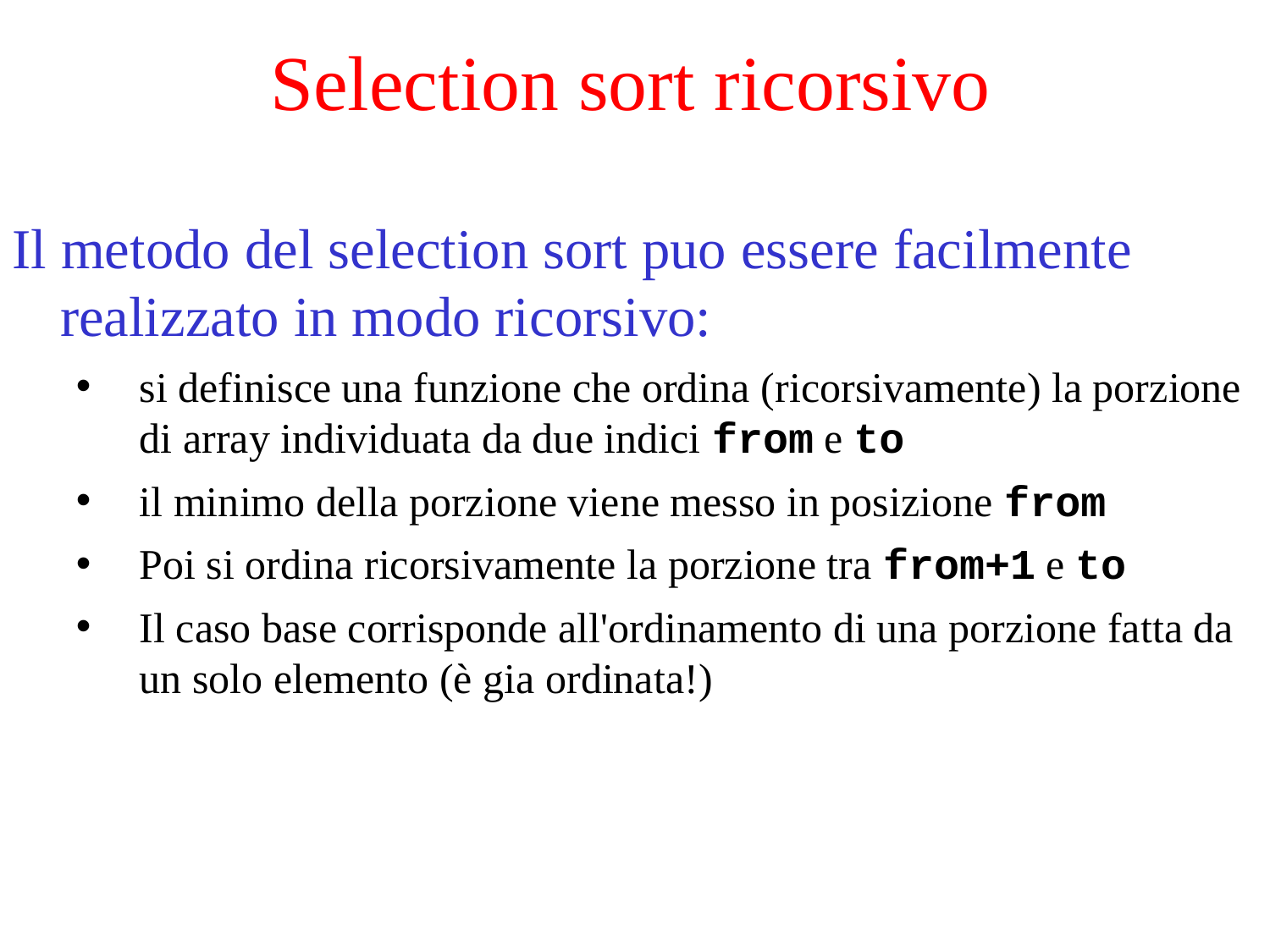

# Selection sort ricorsivo
Il metodo del selection sort puo essere facilmente realizzato in modo ricorsivo:
si definisce una funzione che ordina (ricorsivamente) la porzione di array individuata da due indici from e to
il minimo della porzione viene messo in posizione from
Poi si ordina ricorsivamente la porzione tra from+1 e to
Il caso base corrisponde all'ordinamento di una porzione fatta da un solo elemento (è gia ordinata!)